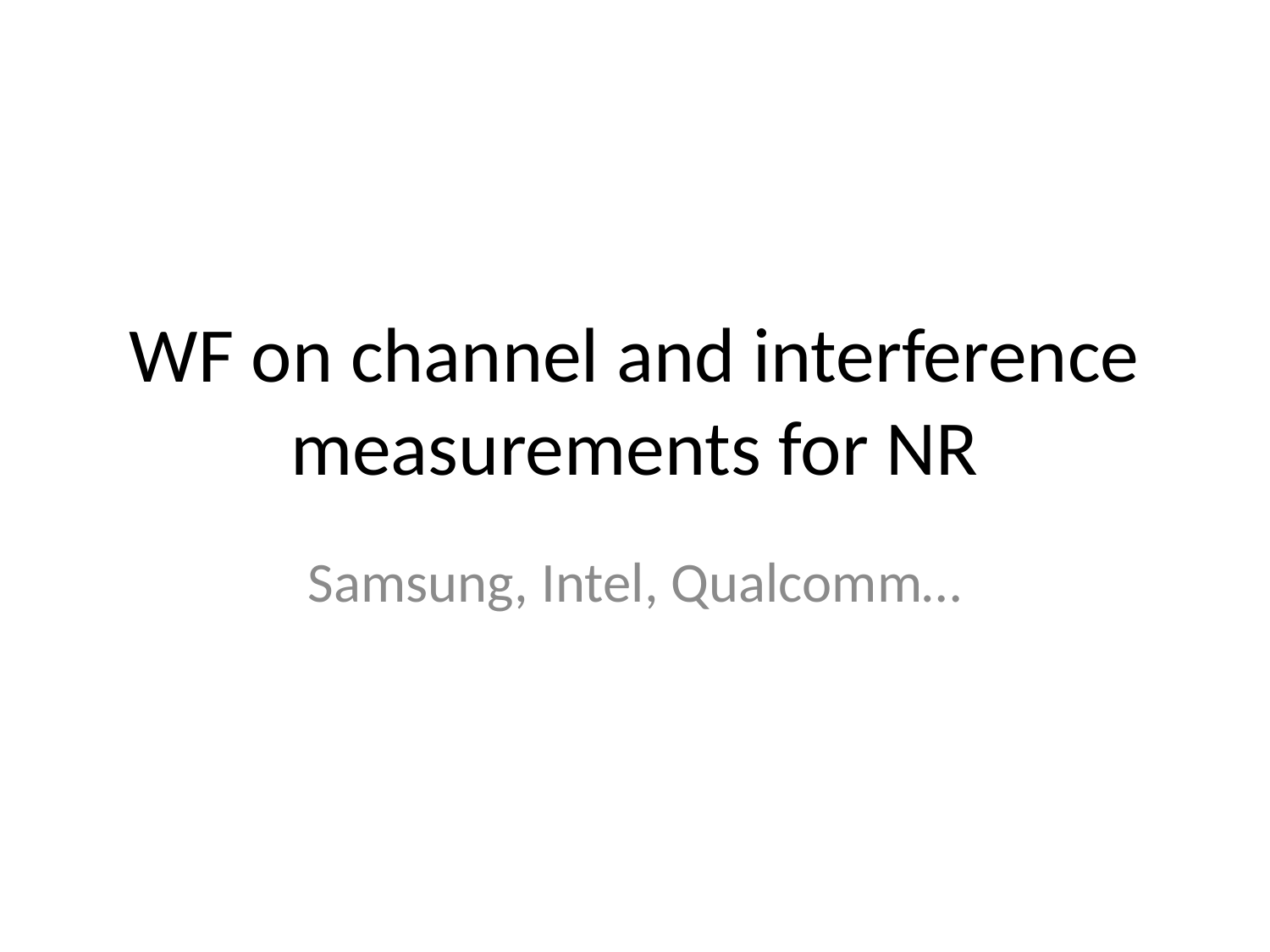

# WF on channel and interference measurements for NR
Samsung, Intel, Qualcomm…